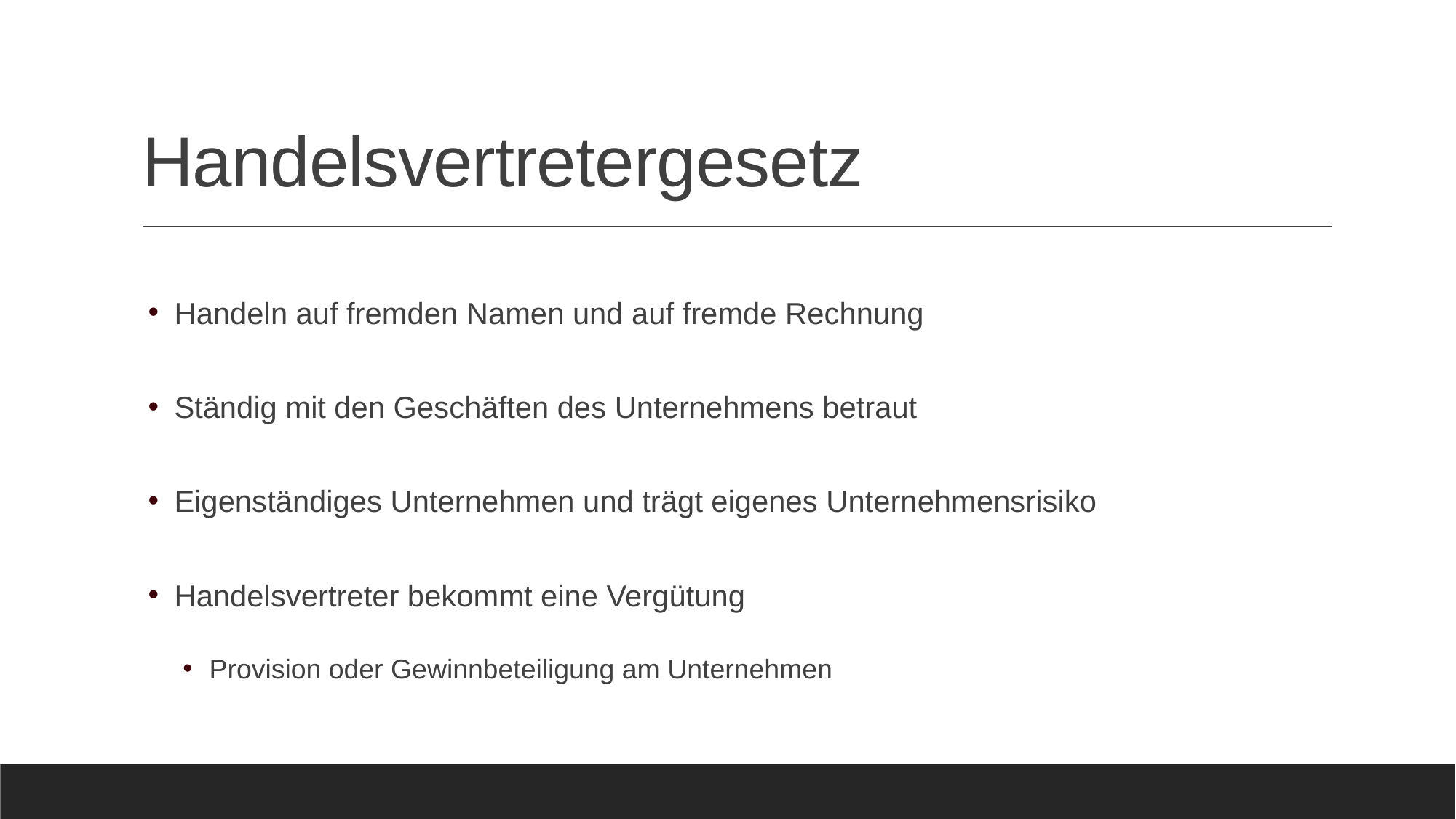

# Handelsvertretergesetz
Handeln auf fremden Namen und auf fremde Rechnung
Ständig mit den Geschäften des Unternehmens betraut
Eigenständiges Unternehmen und trägt eigenes Unternehmensrisiko
Handelsvertreter bekommt eine Vergütung
Provision oder Gewinnbeteiligung am Unternehmen